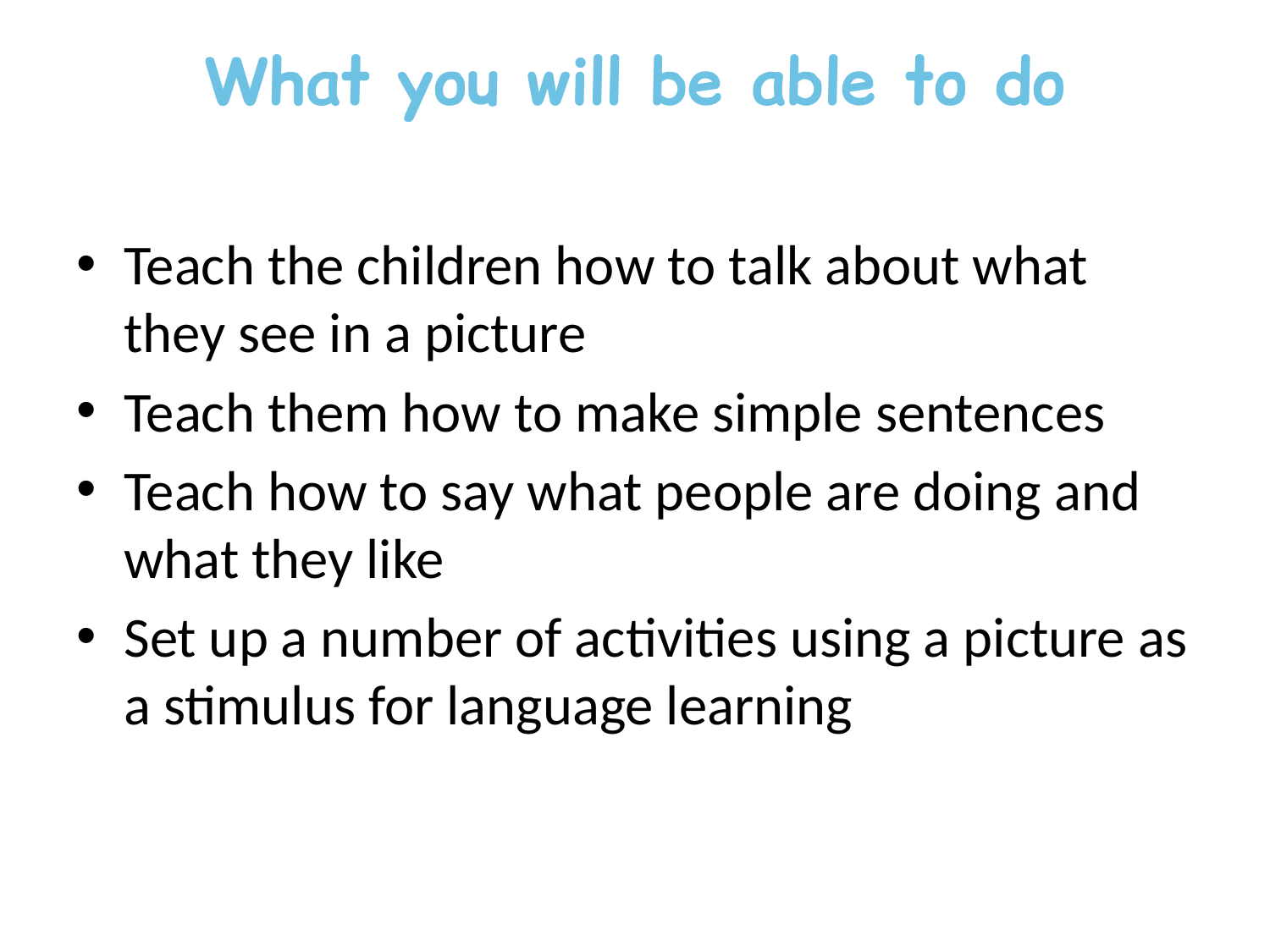

# What you will be able to do
Teach the children how to talk about what they see in a picture
Teach them how to make simple sentences
Teach how to say what people are doing and what they like
Set up a number of activities using a picture as a stimulus for language learning